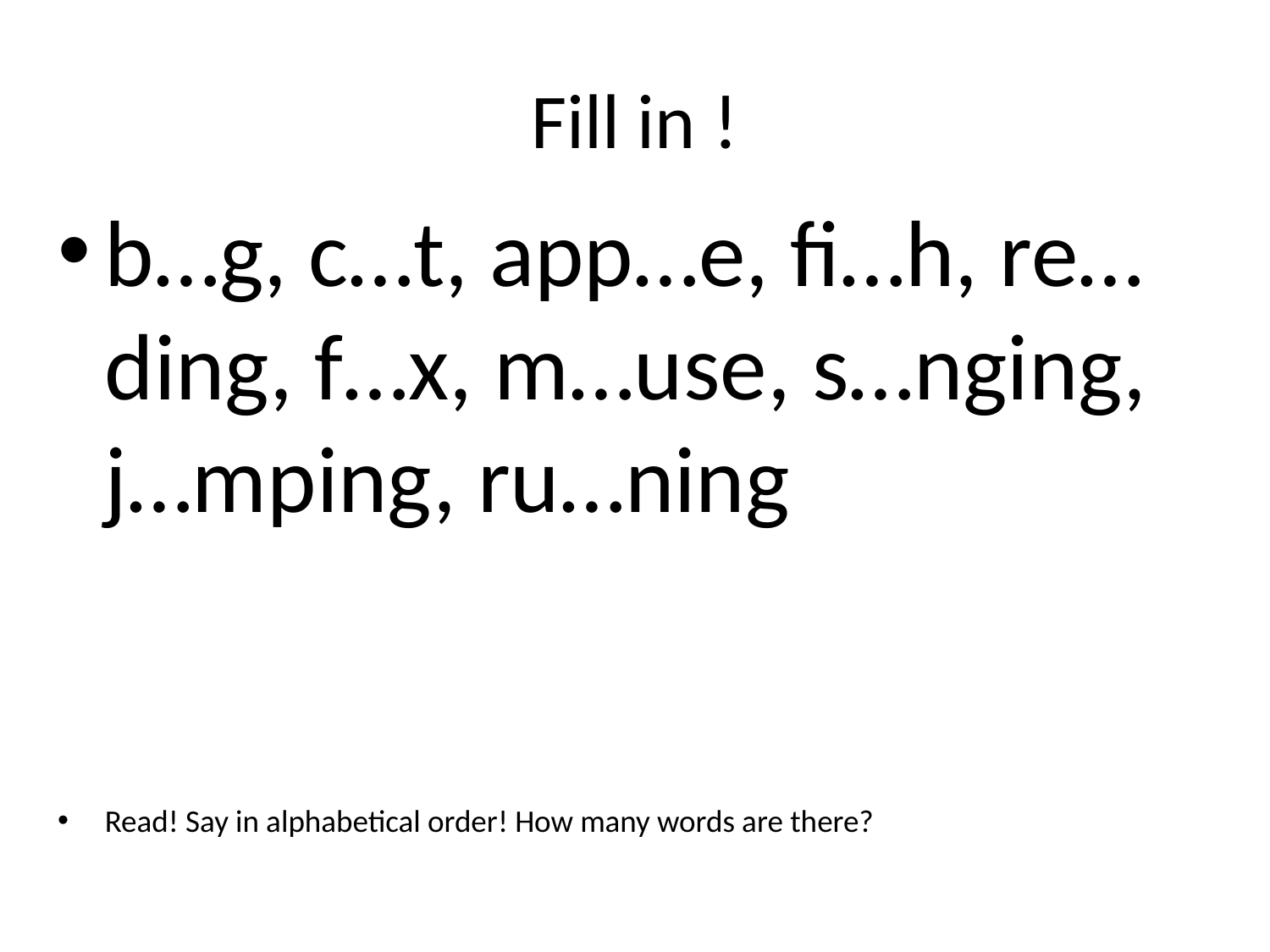

# Fill in !
b…g, c…t, app…e, fi…h, re…ding, f…x, m…use, s…nging, j…mping, ru…ning

Read! Say in alphabetical order! How many words are there?